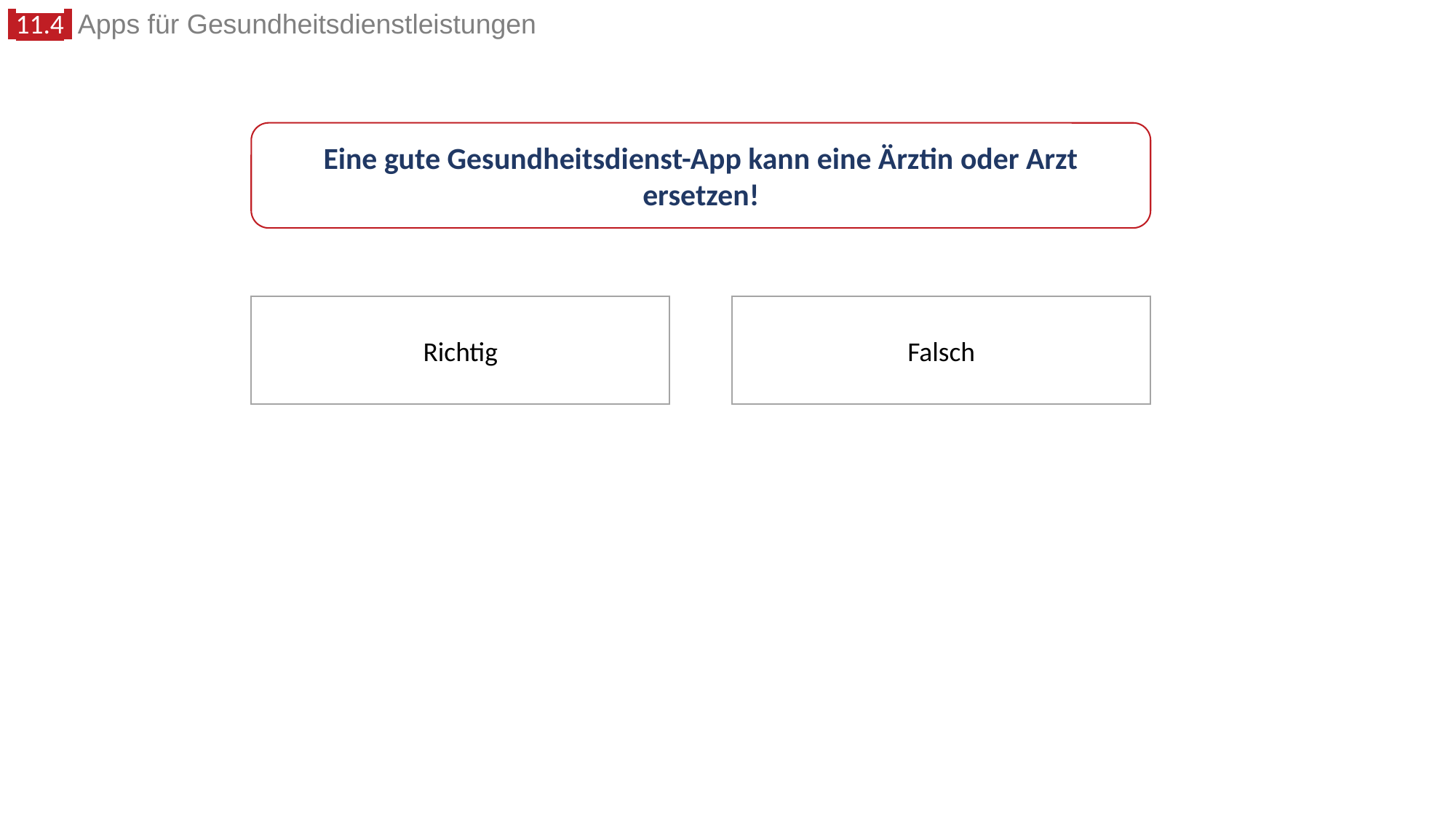

Eine gute Gesundheitsdienst-App kann eine Ärztin oder Arzt ersetzen!
Falsch
Richtig